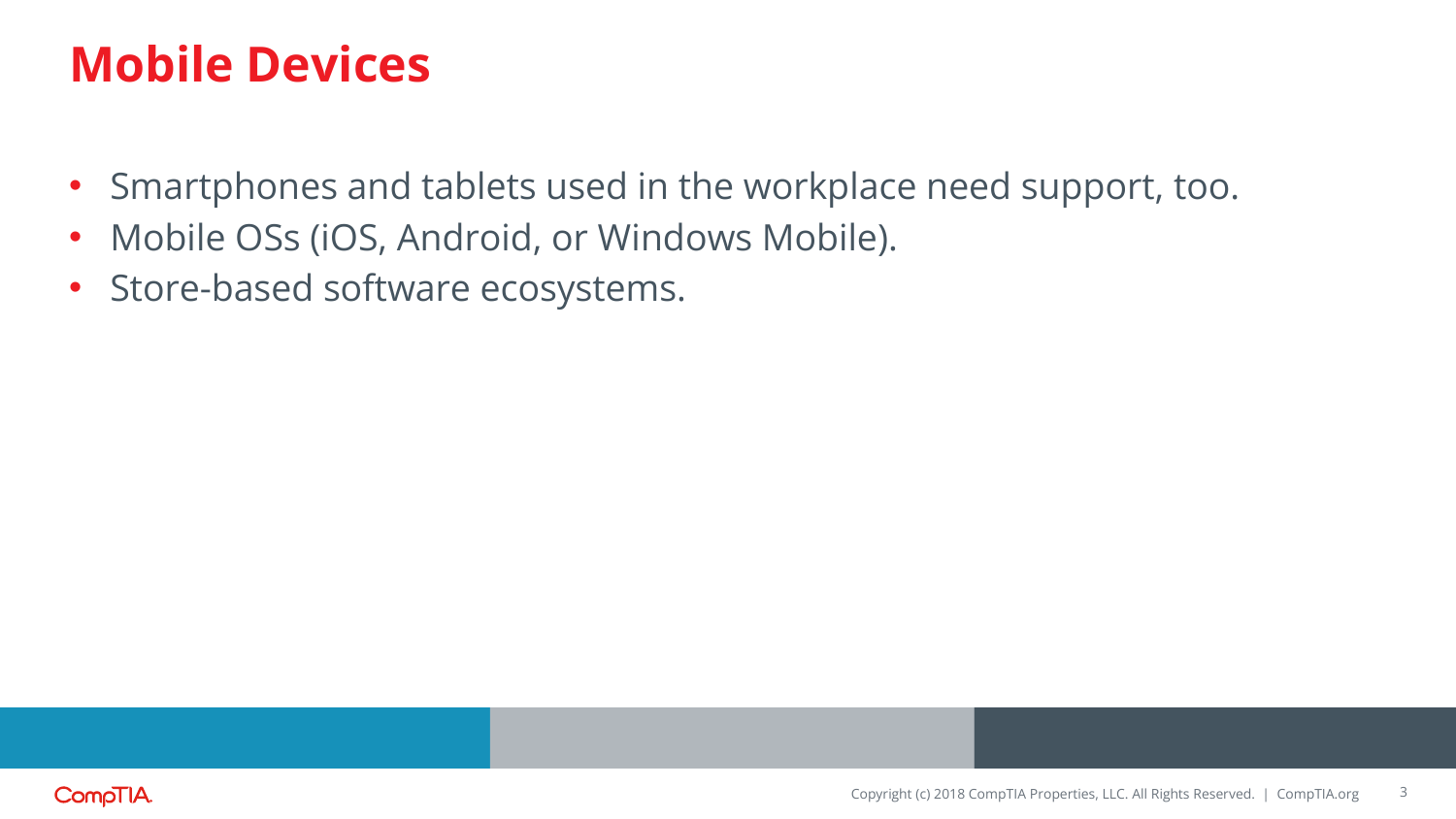

# Mobile Devices
Smartphones and tablets used in the workplace need support, too.
Mobile OSs (iOS, Android, or Windows Mobile).
Store-based software ecosystems.
3